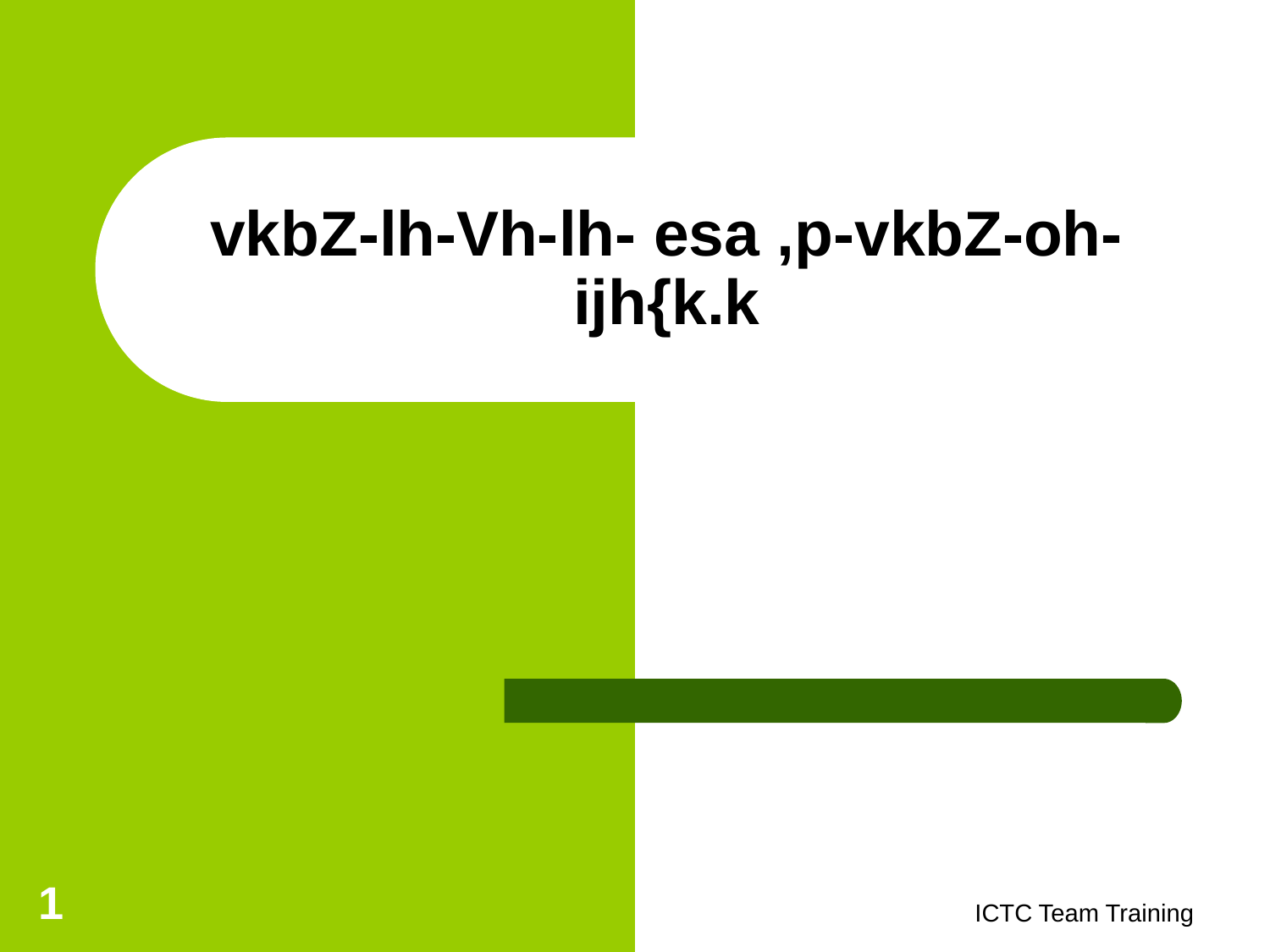

# vkbZ-lh-Vh-lh- esa ,p-vkbZ-oh- ijh{k.k
1
ICTC Team Training